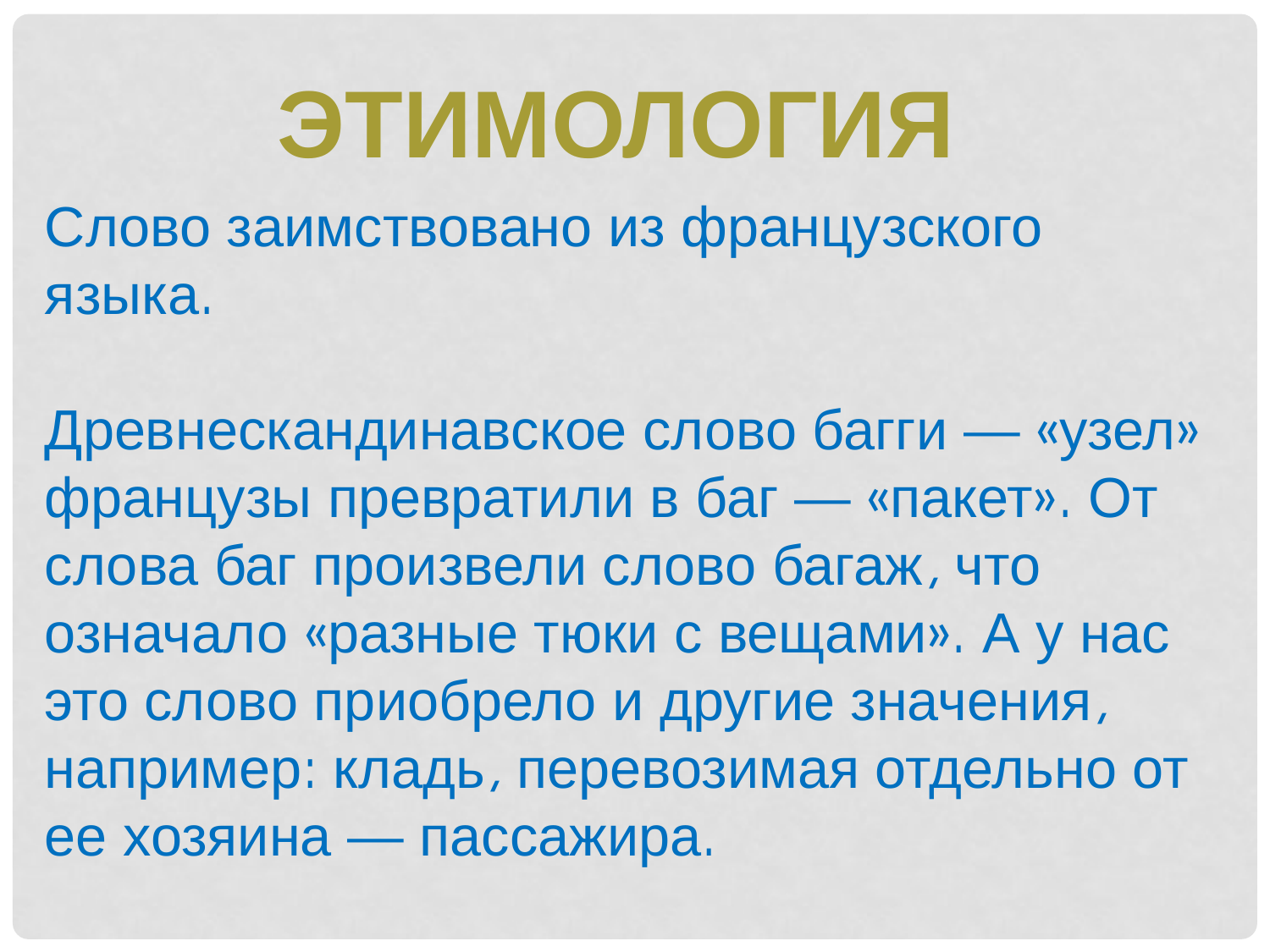

ЭТИМОЛОГИЯ
Слово заимствовано из французского языка.

Древнескандинавское слово багги — «узел» французы превратили в баг — «пакет». От слова баг произвели слово багаж, что означало «разные тюки с вещами». А у нас это слово приобрело и другие значения, например: кладь, перевозимая отдельно от ее хозяина — пассажира.